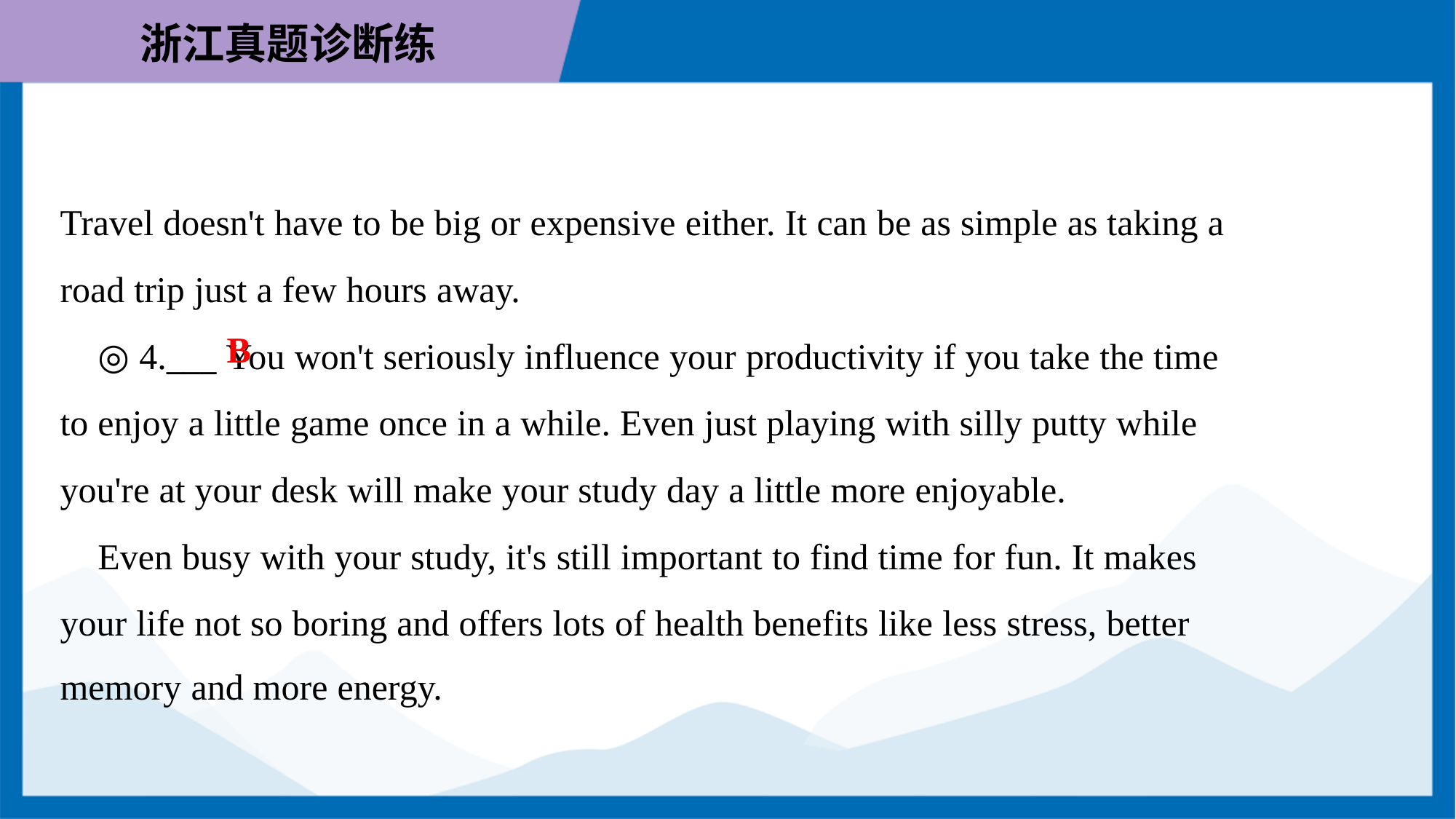

Travel doesn't have to be big or expensive either. It can be as simple as taking a
road trip just a few hours away.
    ◎ 4.___ You won't seriously influence your productivity if you take the time
to enjoy a little game once in a while. Even just playing with silly putty while
you're at your desk will make your study day a little more enjoyable.
    Even busy with your study, it's still important to find time for fun. It makes
your life not so boring and offers lots of health benefits like less stress, better
memory and more energy.
B